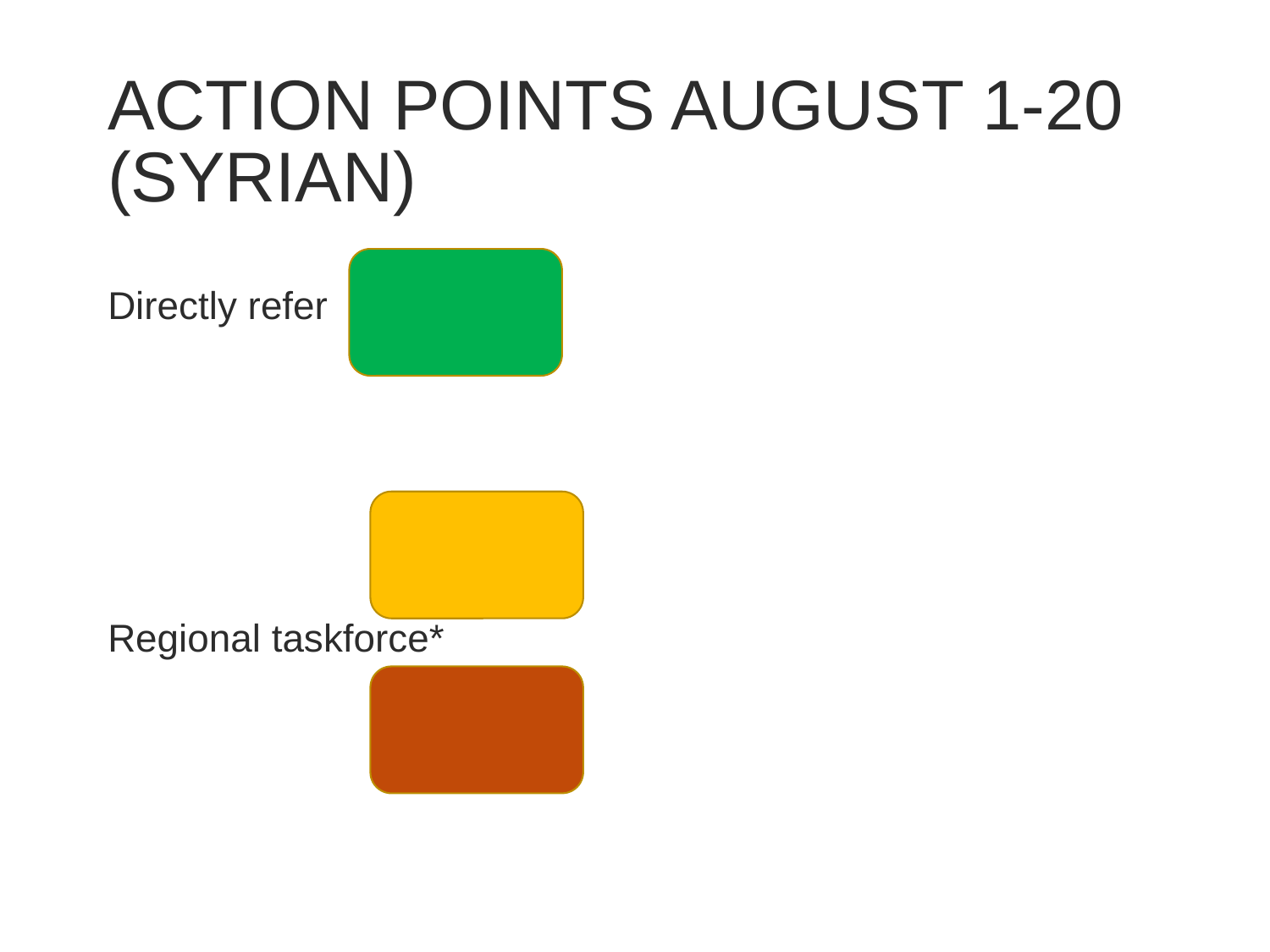

# Action points August 1-20 (Syrian)

Directly refer

Regional taskforce*